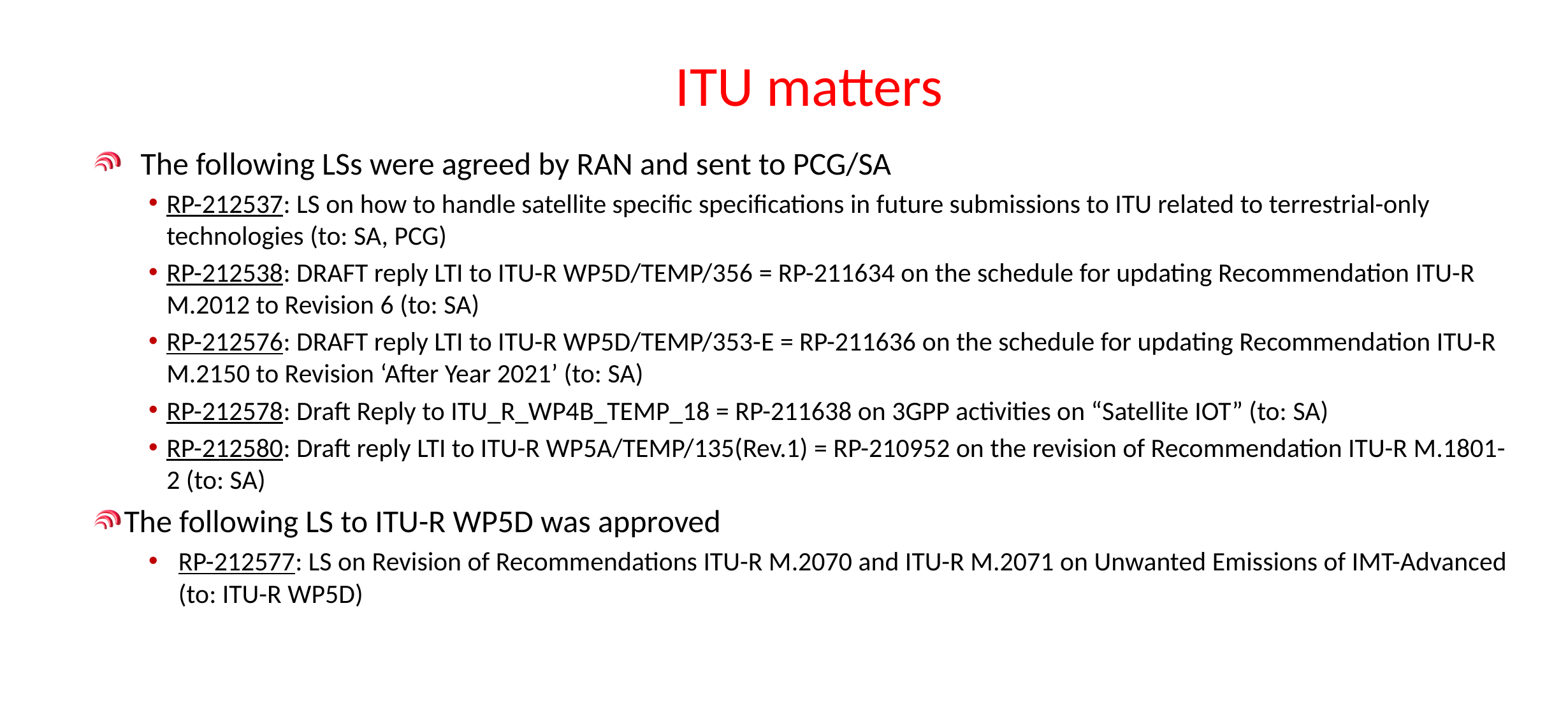

# ITU matters
The following LSs were agreed by RAN and sent to PCG/SA
RP-212537: LS on how to handle satellite specific specifications in future submissions to ITU related to terrestrial-only technologies (to: SA, PCG)
RP-212538: DRAFT reply LTI to ITU-R WP5D/TEMP/356 = RP-211634 on the schedule for updating Recommendation ITU-R M.2012 to Revision 6 (to: SA)
RP-212576: DRAFT reply LTI to ITU-R WP5D/TEMP/353-E = RP-211636 on the schedule for updating Recommendation ITU-R M.2150 to Revision ‘After Year 2021’ (to: SA)
RP-212578: Draft Reply to ITU_R_WP4B_TEMP_18 = RP-211638 on 3GPP activities on “Satellite IOT” (to: SA)
RP-212580: Draft reply LTI to ITU-R WP5A/TEMP/135(Rev.1) = RP-210952 on the revision of Recommendation ITU-R M.1801-2 (to: SA)
The following LS to ITU-R WP5D was approved
RP-212577: LS on Revision of Recommendations ITU-R M.2070 and ITU-R M.2071 on Unwanted Emissions of IMT-Advanced (to: ITU-R WP5D)